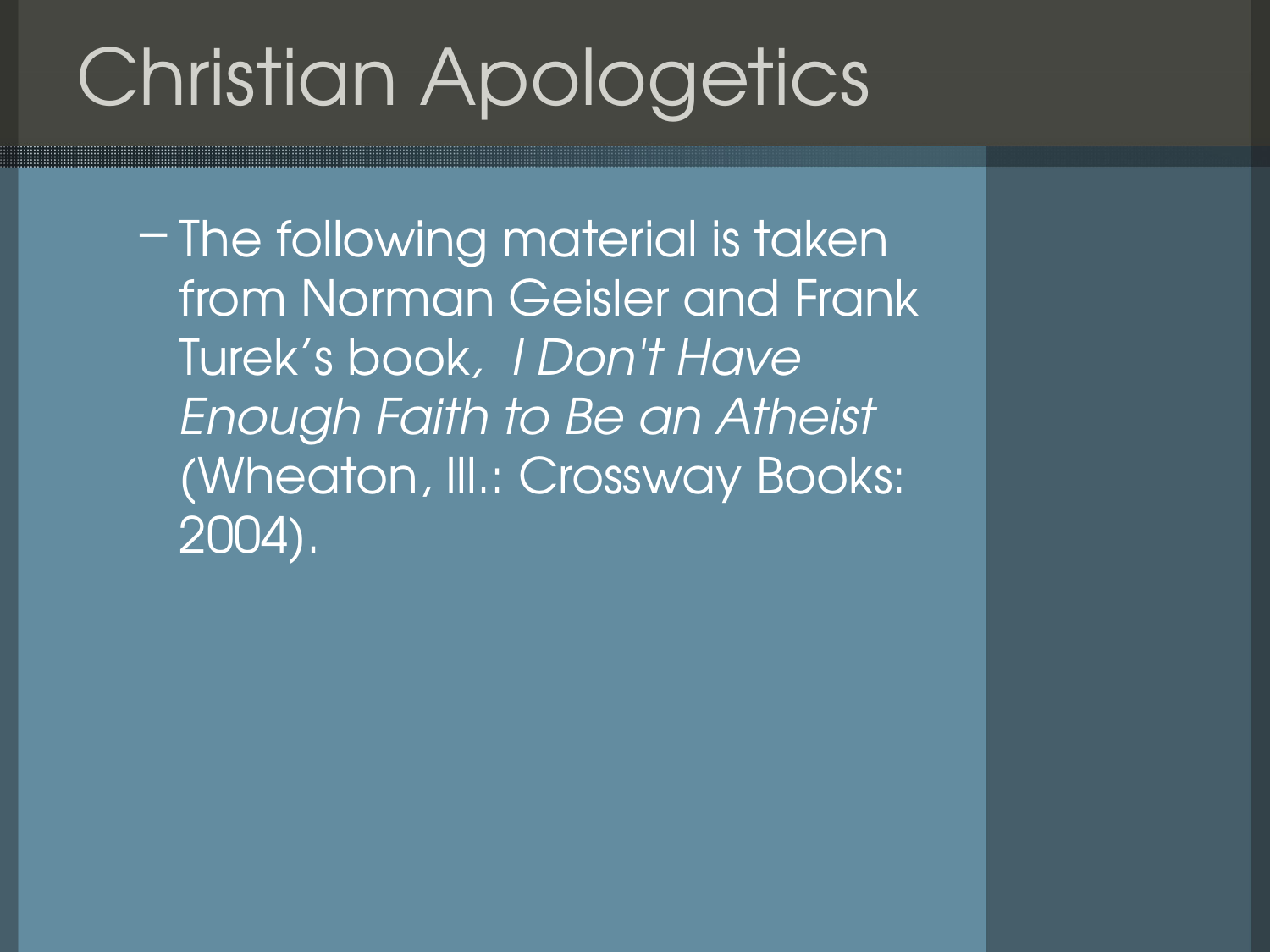

# Christian Apologetics
The following material is taken from Norman Geisler and Frank Turek’s book,  I Don't Have Enough Faith to Be an Atheist (Wheaton, Ill.: Crossway Books: 2004).